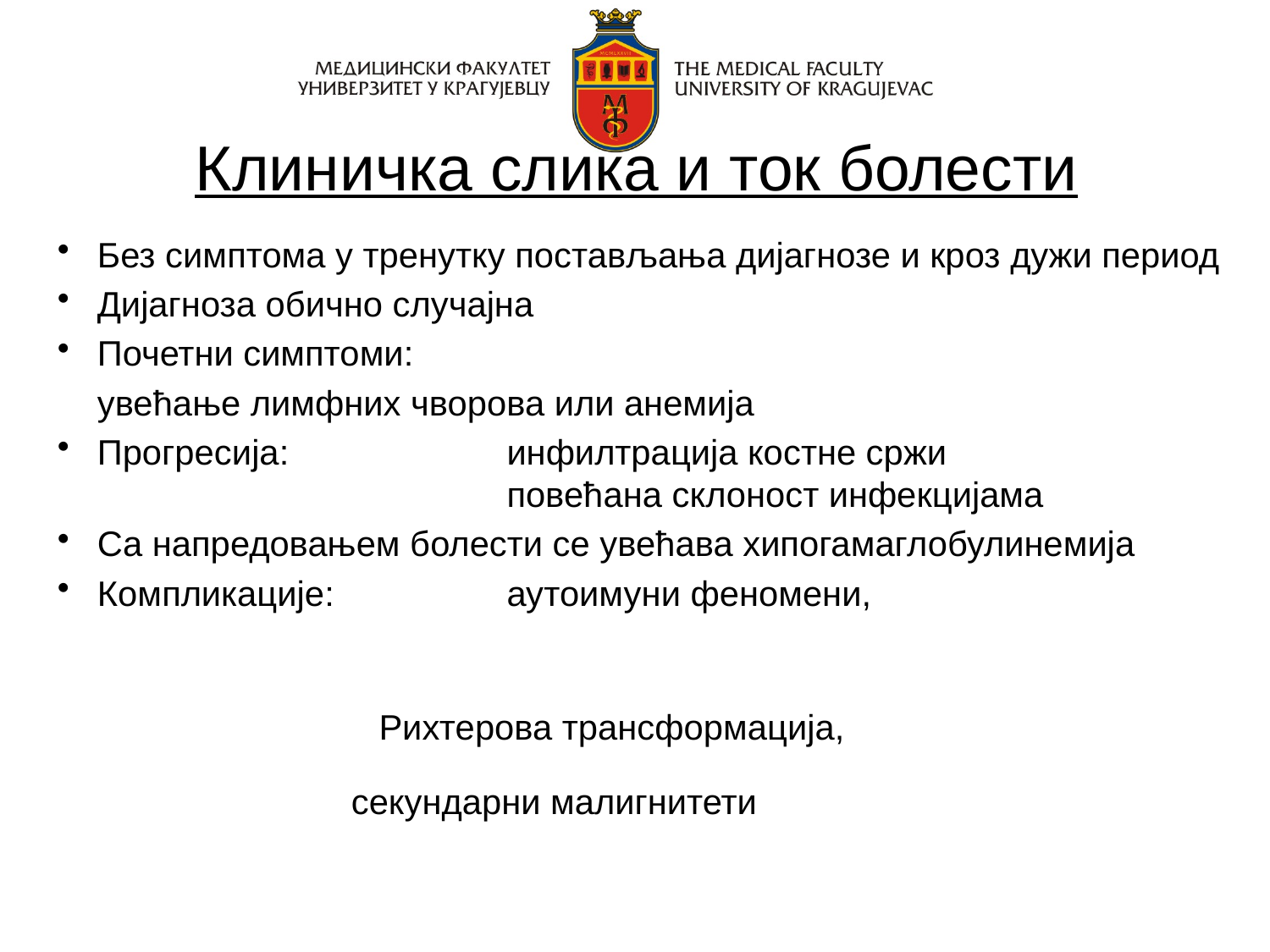

# Клиничка слика и ток болести
Без симптома у тренутку постављања дијагнозе и кроз дужи период
Дијагноза обично случајна
Почетни симптоми:
    	увећање лимфних чворова или анемија
Прогресија: 	инфилтрација костне сржи
	повећана склоност инфекцијама
Са напредовањем болести се увећава хипогамаглобулинемија
Компликације:	аутоимуни феномени,
                                 Рихтерова трансформација,
                      	секундарни малигнитети